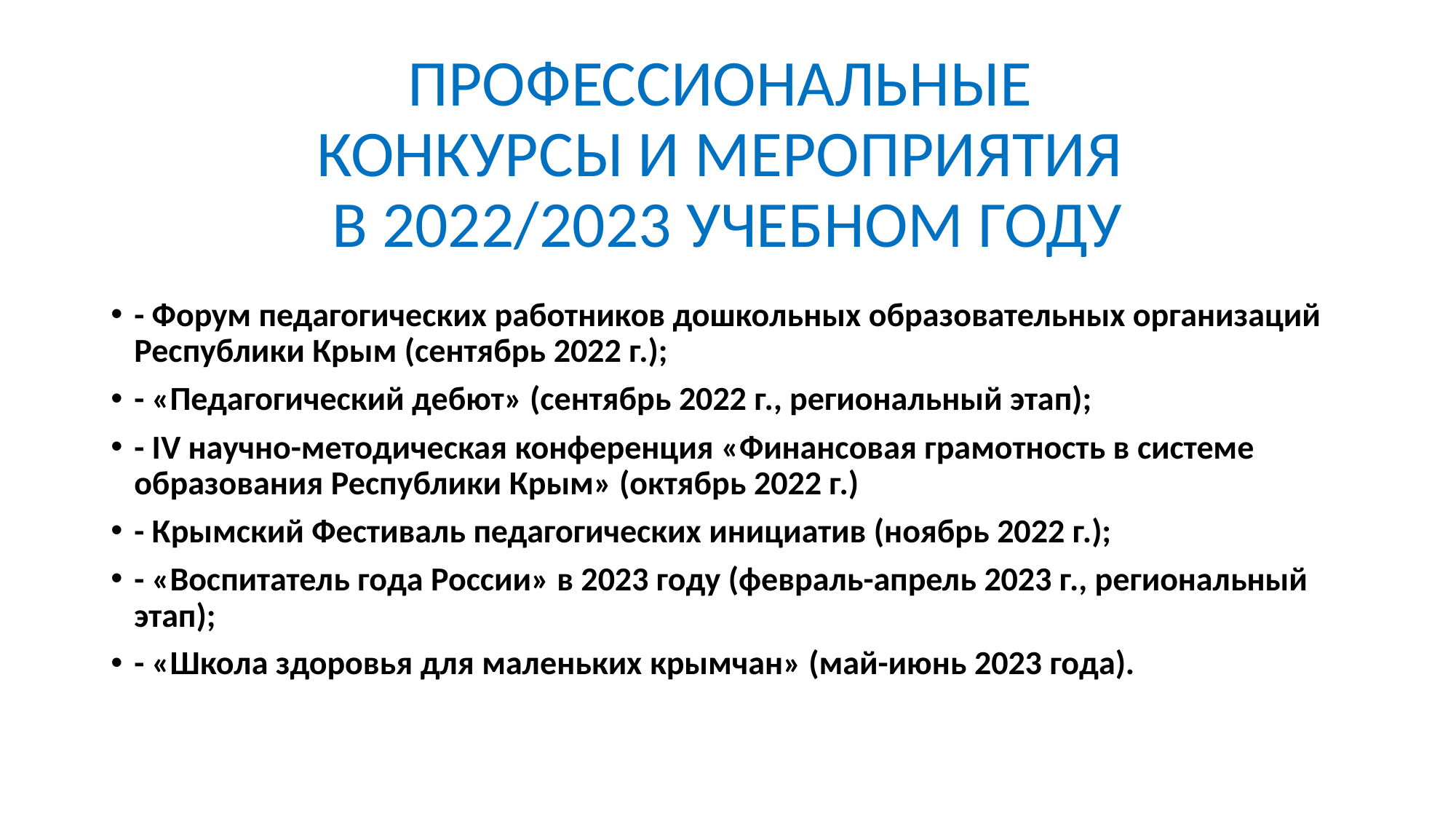

# ПРОФЕССИОНАЛЬНЫЕ КОНКУРСЫ И МЕРОПРИЯТИЯ В 2022/2023 УЧЕБНОМ ГОДУ
- Форум педагогических работников дошкольных образовательных организаций Республики Крым (сентябрь 2022 г.);
- «Педагогический дебют» (сентябрь 2022 г., региональный этап);
- IV научно-методическая конференция «Финансовая грамотность в системе образования Республики Крым» (октябрь 2022 г.)
- Крымский Фестиваль педагогических инициатив (ноябрь 2022 г.);
- «Воспитатель года России» в 2023 году (февраль-апрель 2023 г., региональный этап);
- «Школа здоровья для маленьких крымчан» (май-июнь 2023 года).